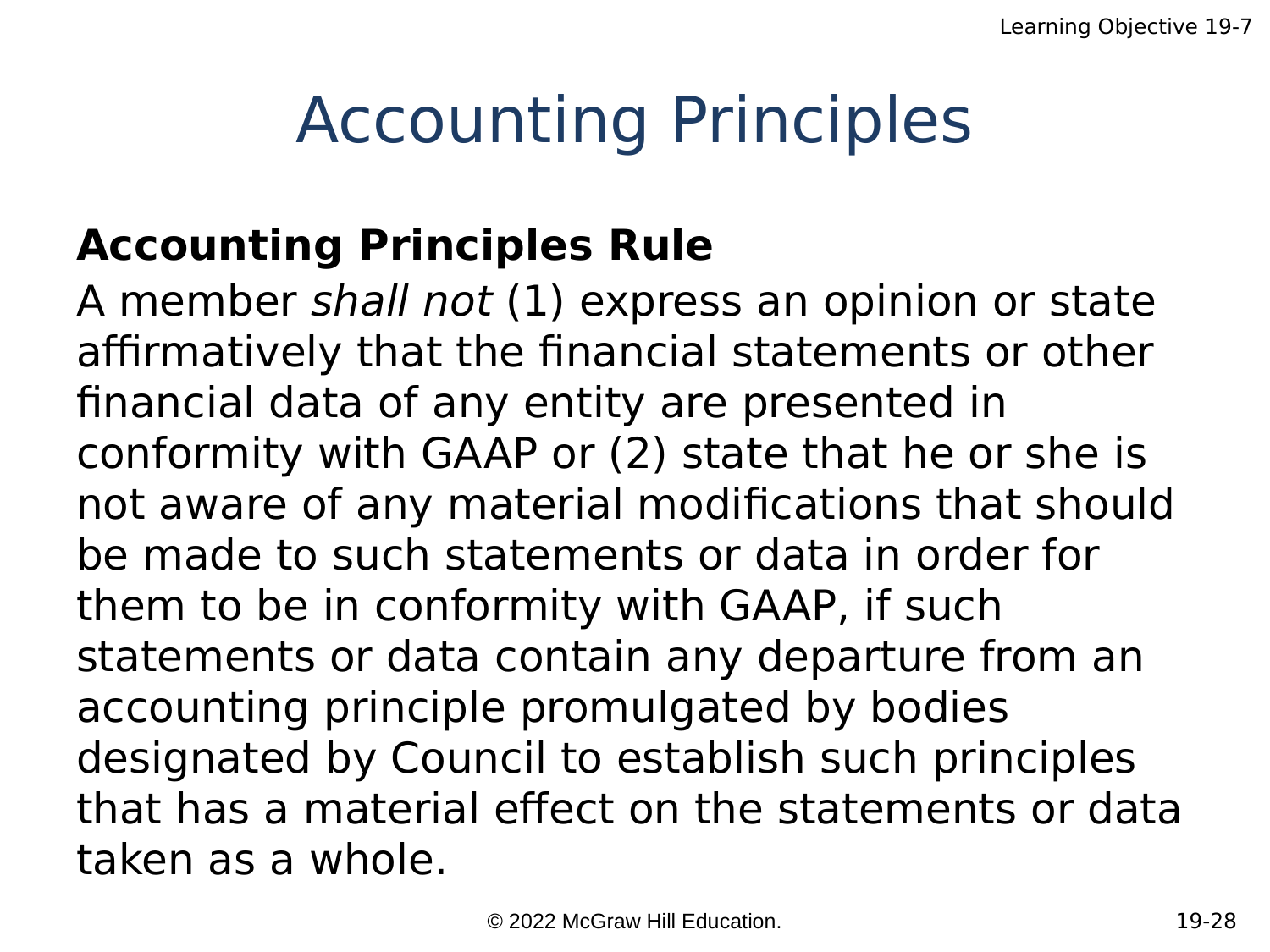

Learning Objective 19-7
# Accounting Principles
Accounting Principles Rule
A member shall not (1) express an opinion or state affirmatively that the financial statements or other financial data of any entity are presented in conformity with GAAP or (2) state that he or she is not aware of any material modifications that should be made to such statements or data in order for them to be in conformity with GAAP, if such statements or data contain any departure from an accounting principle promulgated by bodies designated by Council to establish such principles that has a material effect on the statements or data taken as a whole.